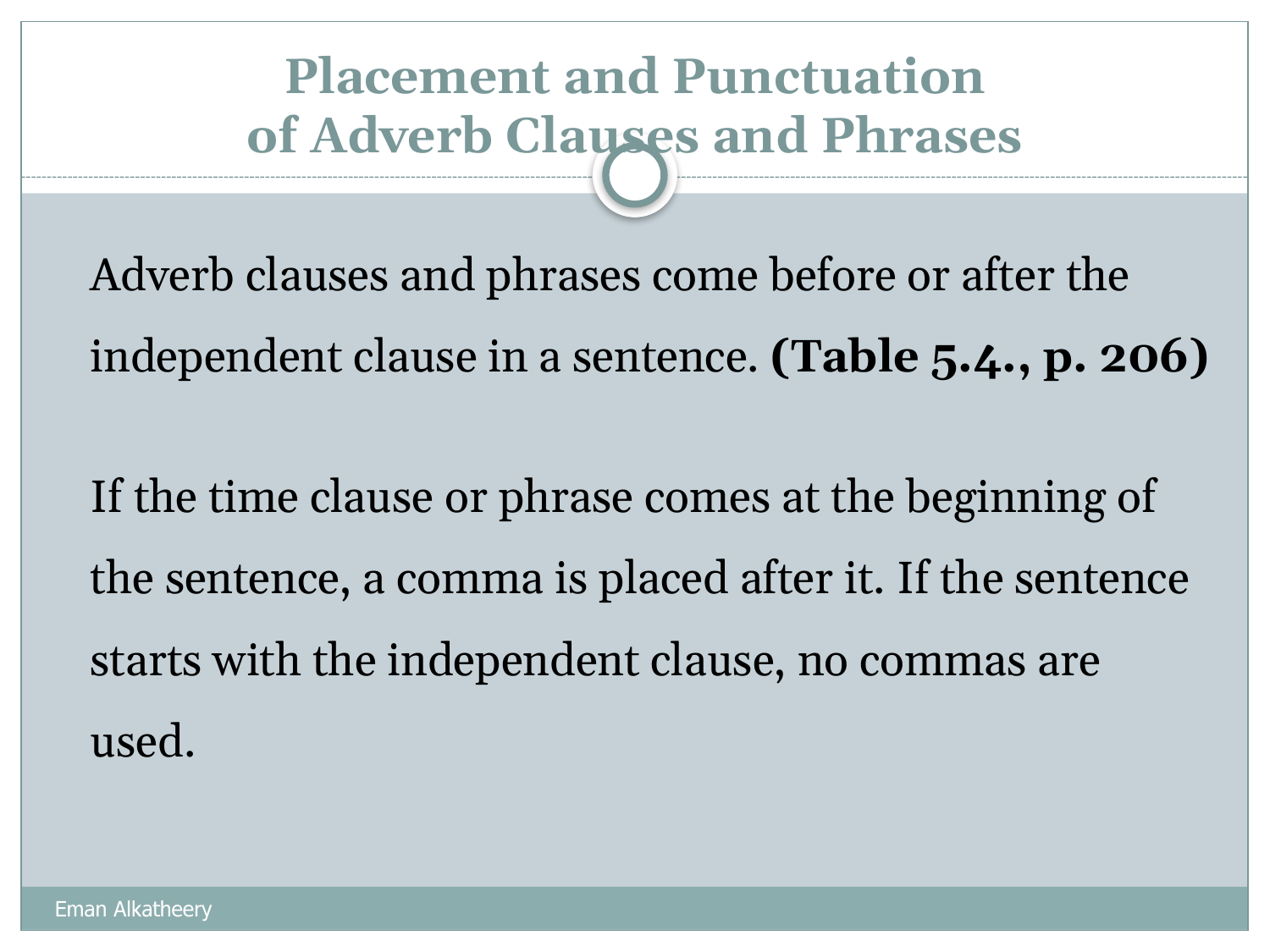

# Placement and Punctuation of Adverb Clauses and Phrases
	Adverb clauses and phrases come before or after the independent clause in a sentence. (Table 5.4., p. 206)

	If the time clause or phrase comes at the beginning of the sentence, a comma is placed after it. If the sentence starts with the independent clause, no commas are used.
Eman Alkatheery